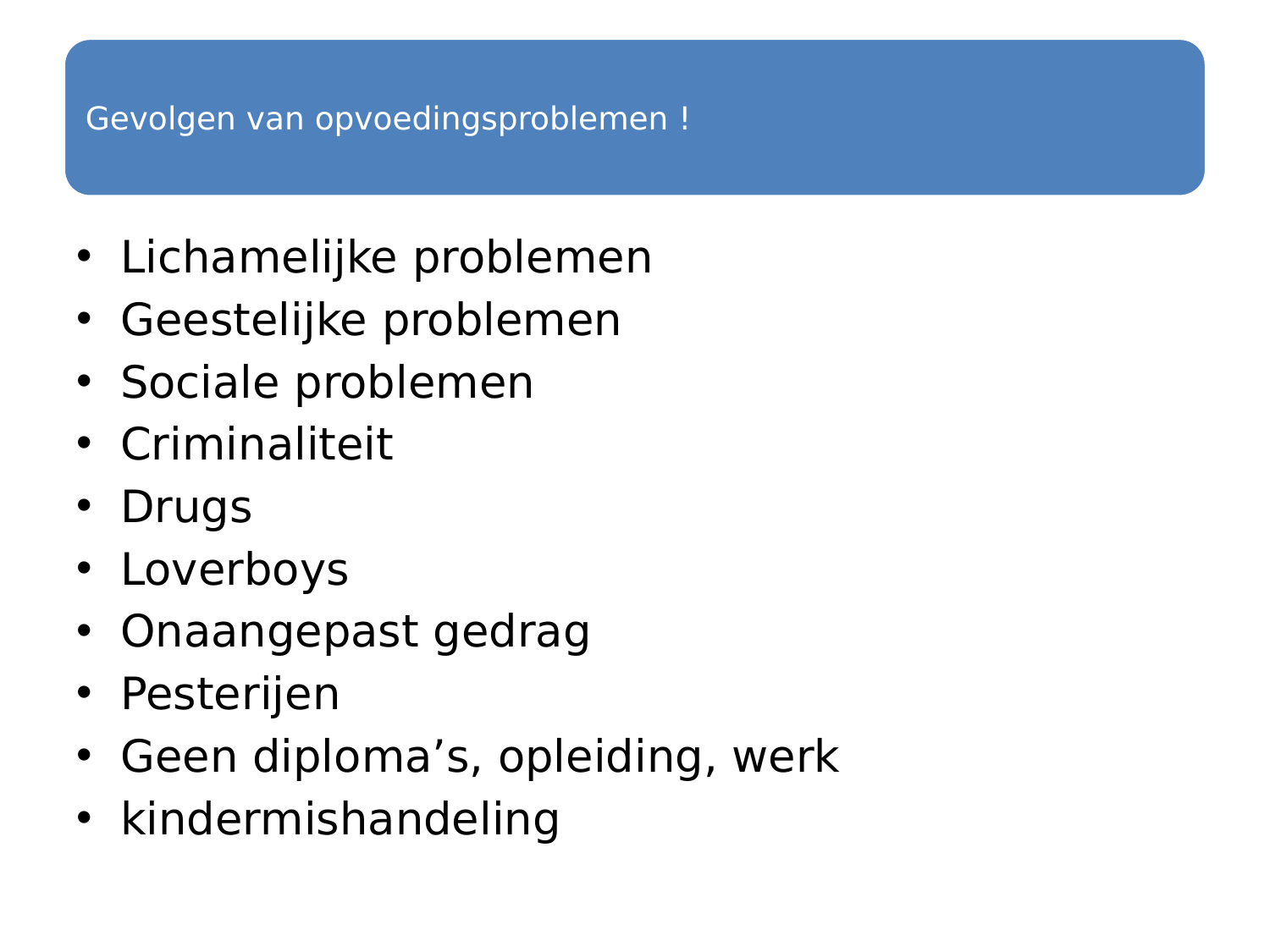

Gevolgen van opvoedingsproblemen !
Lichamelijke problemen
Geestelijke problemen
Sociale problemen
Criminaliteit
Drugs
Loverboys
Onaangepast gedrag
Pesterijen
Geen diploma’s, opleiding, werk
kindermishandeling